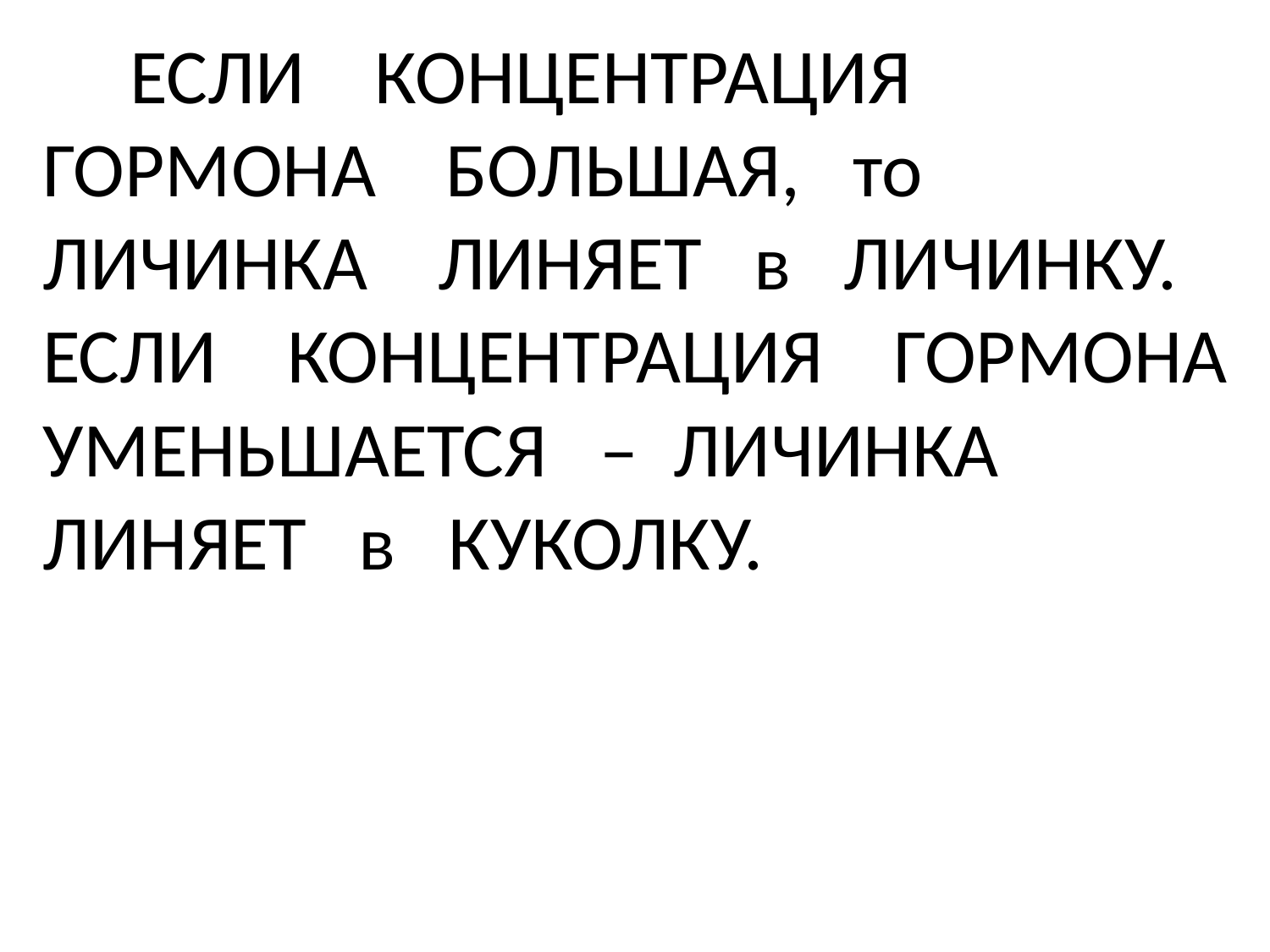

# ЕСЛИ    КОНЦЕНТРАЦИЯ    ГОРМОНА    БОЛЬШАЯ,   то   ЛИЧИНКА    ЛИНЯЕТ   в   ЛИЧИНКУ.   ЕСЛИ    КОНЦЕНТРАЦИЯ    ГОРМОНА УМЕНЬШАЕТСЯ   –  ЛИЧИНКА ЛИНЯЕТ   в   КУКОЛКУ.